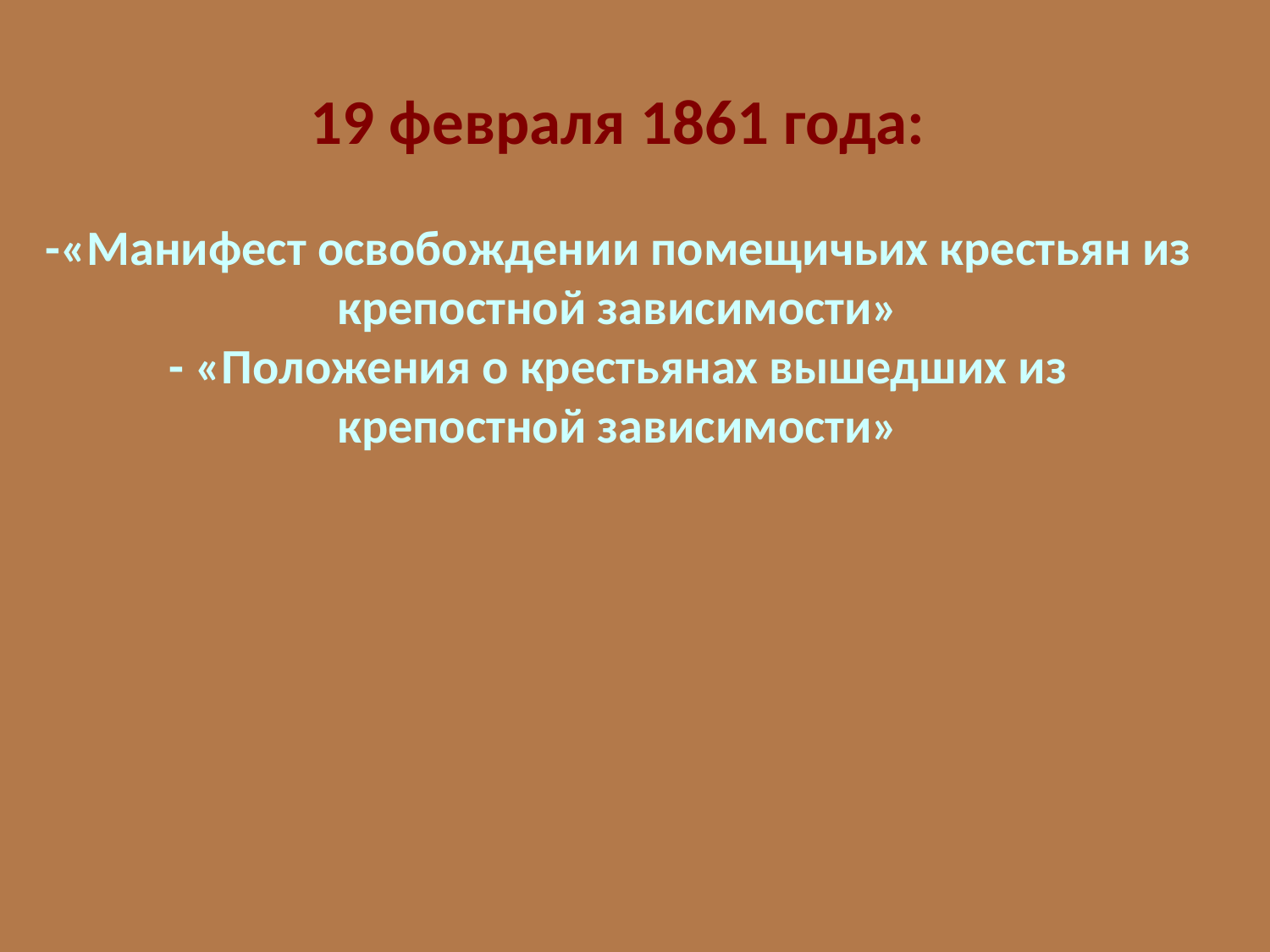

# 19 февраля 1861 года: -«Манифест освобождении помещичьих крестьян из крепостной зависимости» - «Положения о крестьянах вышедших из крепостной зависимости»